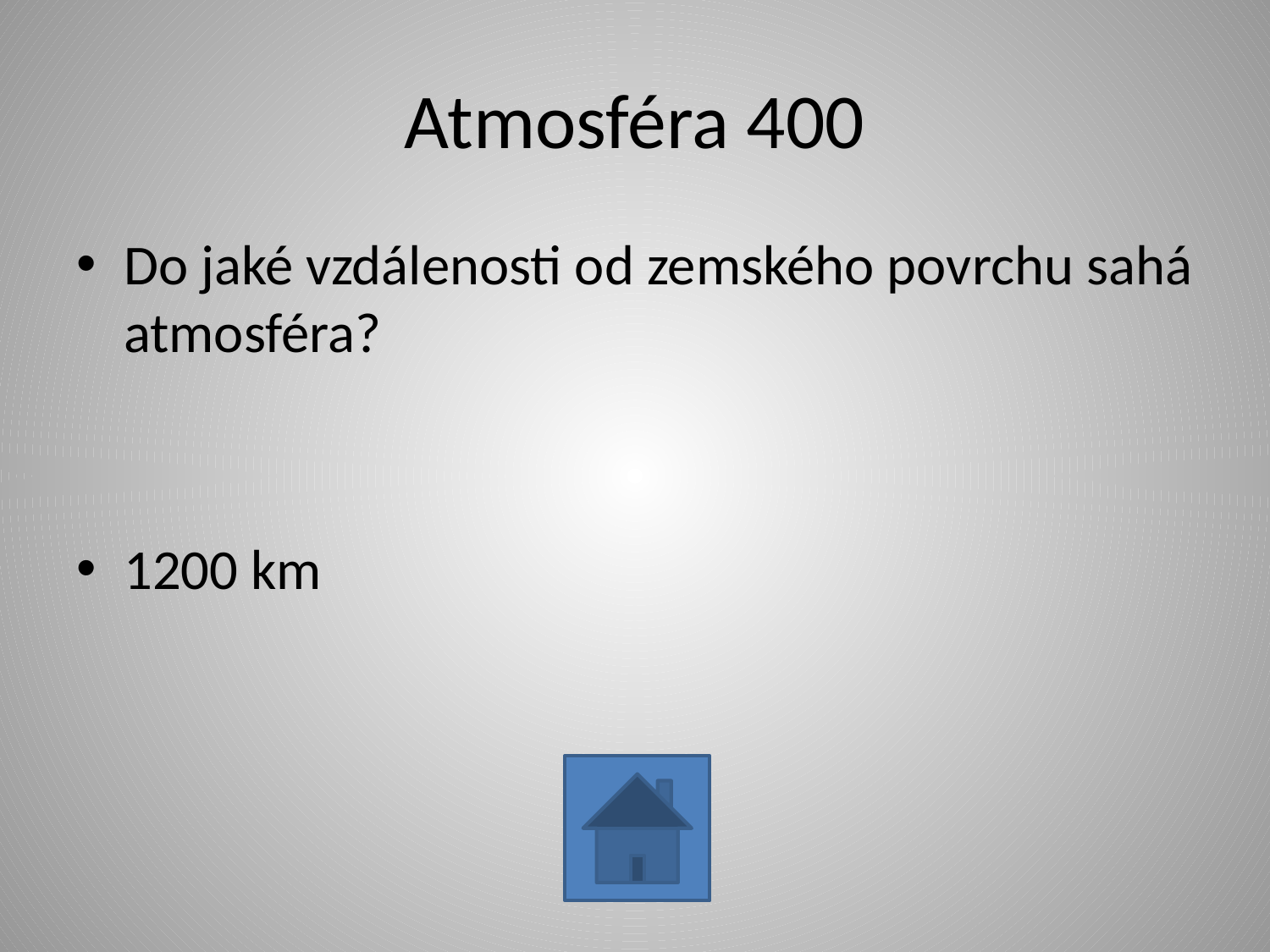

# Atmosféra 400
Do jaké vzdálenosti od zemského povrchu sahá atmosféra?

1200 km